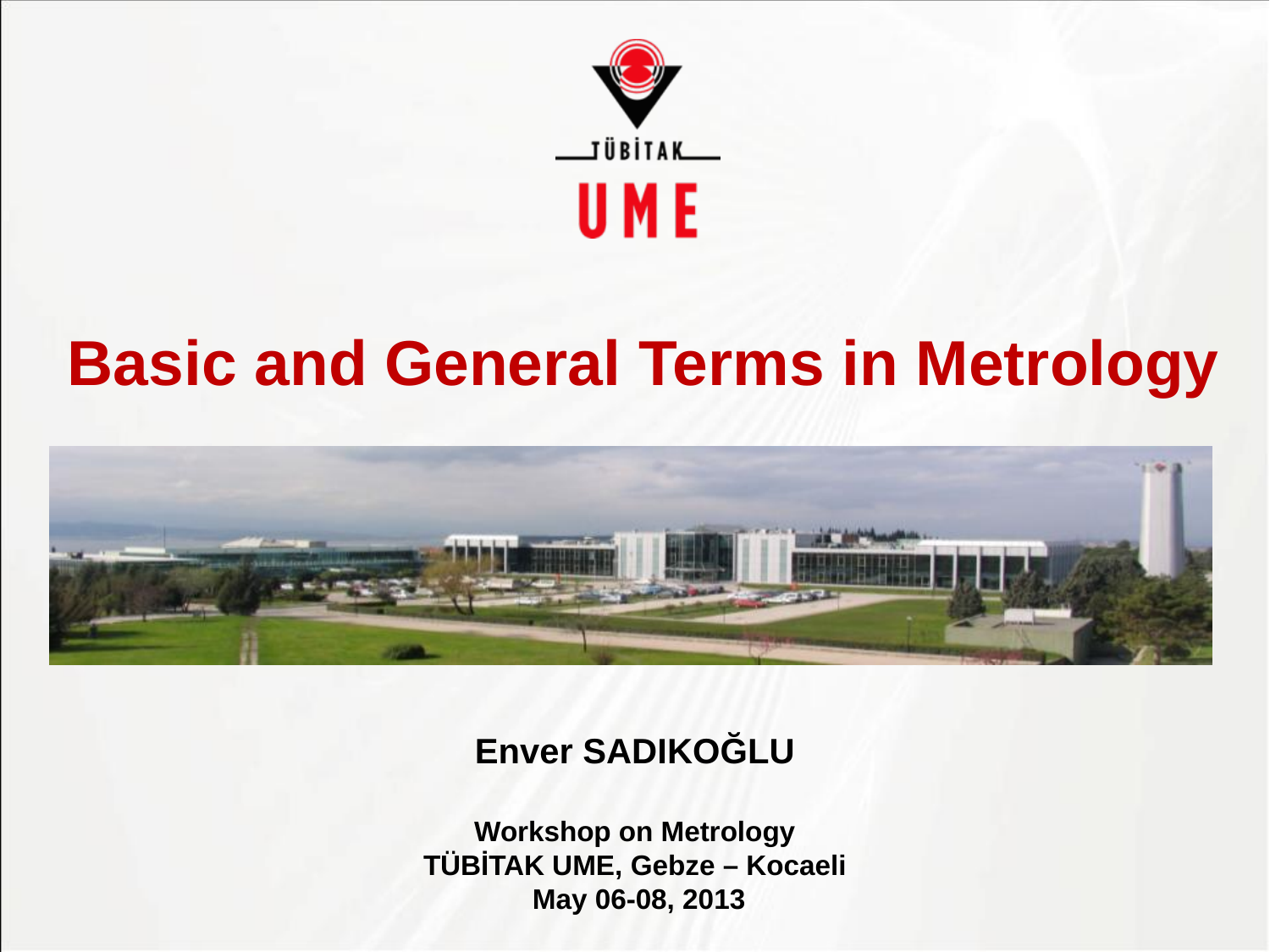

# Basic and General Terms in Metrology
Enver SADIKOĞLU

Workshop on Metrology
TÜBİTAK UME, Gebze – Kocaeli
 May 06-08, 2013